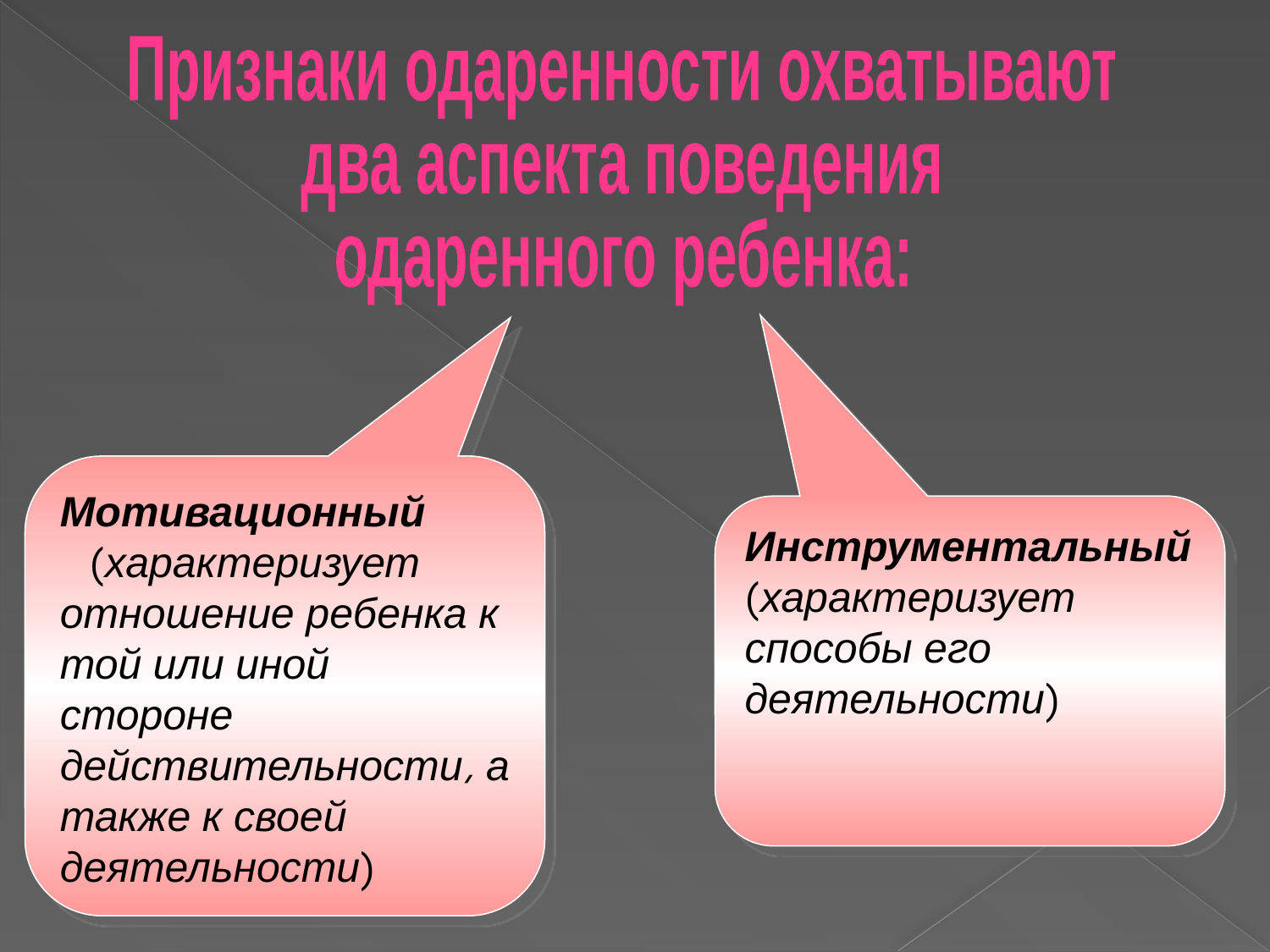

Признаки одаренности охватывают
два аспекта поведения
одаренного ребенка:
Мотивационный
   (характеризует отношение ребенка к той или иной стороне действительности, а также к своей деятельности)
Инструментальный (характеризует способы его деятельности)